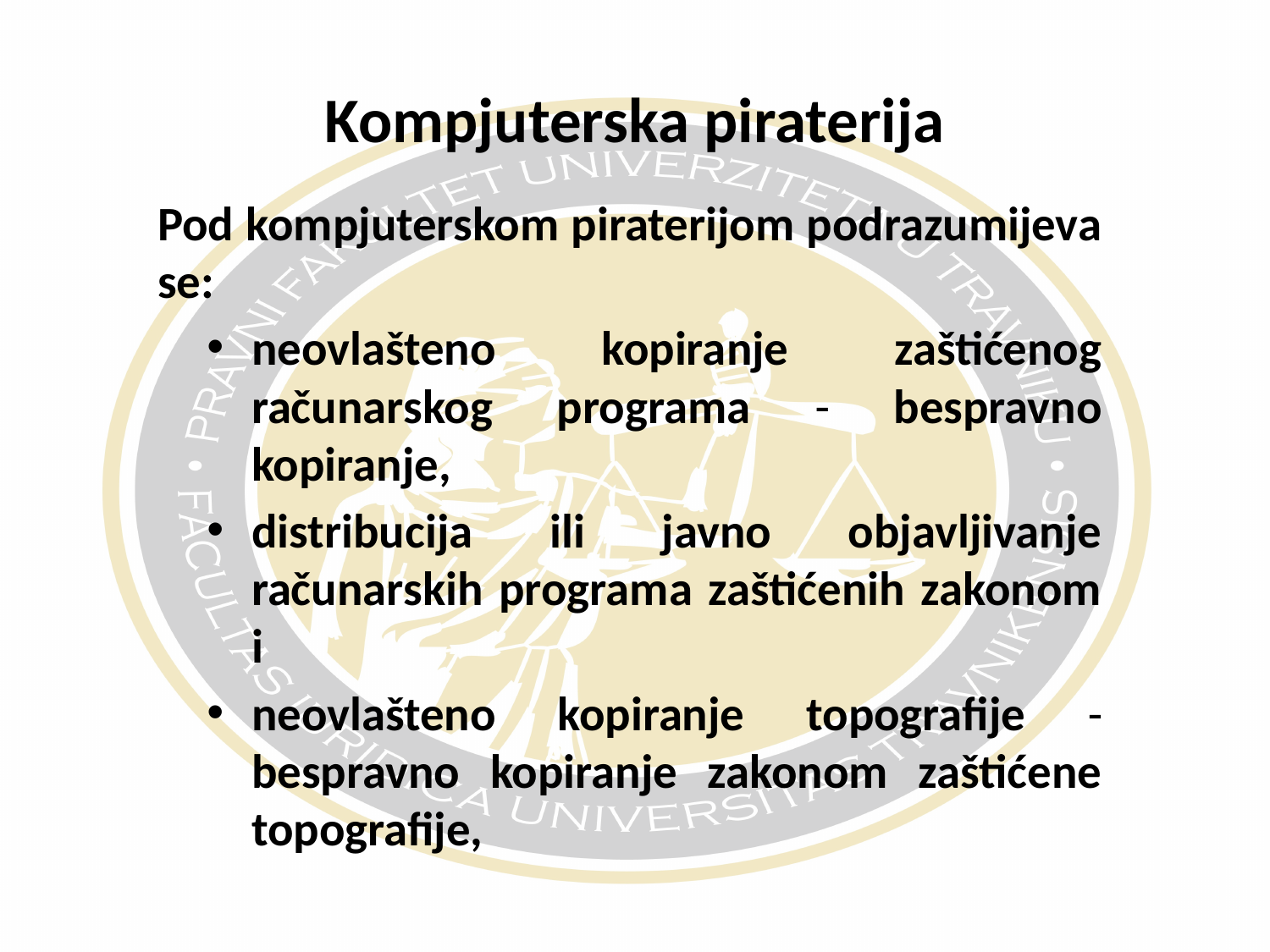

# Kompjuterska piraterija
Pod kompjuterskom piraterijom podrazumijeva se:
neovlašteno kopiranje zaštićenog računarskog programa - bespravno kopiranje,
distribucija ili javno objavljivanje računarskih programa zaštićenih zakonom i
neovlašteno kopiranje topografije - bespravno kopiranje zakonom zaštićene topografije,